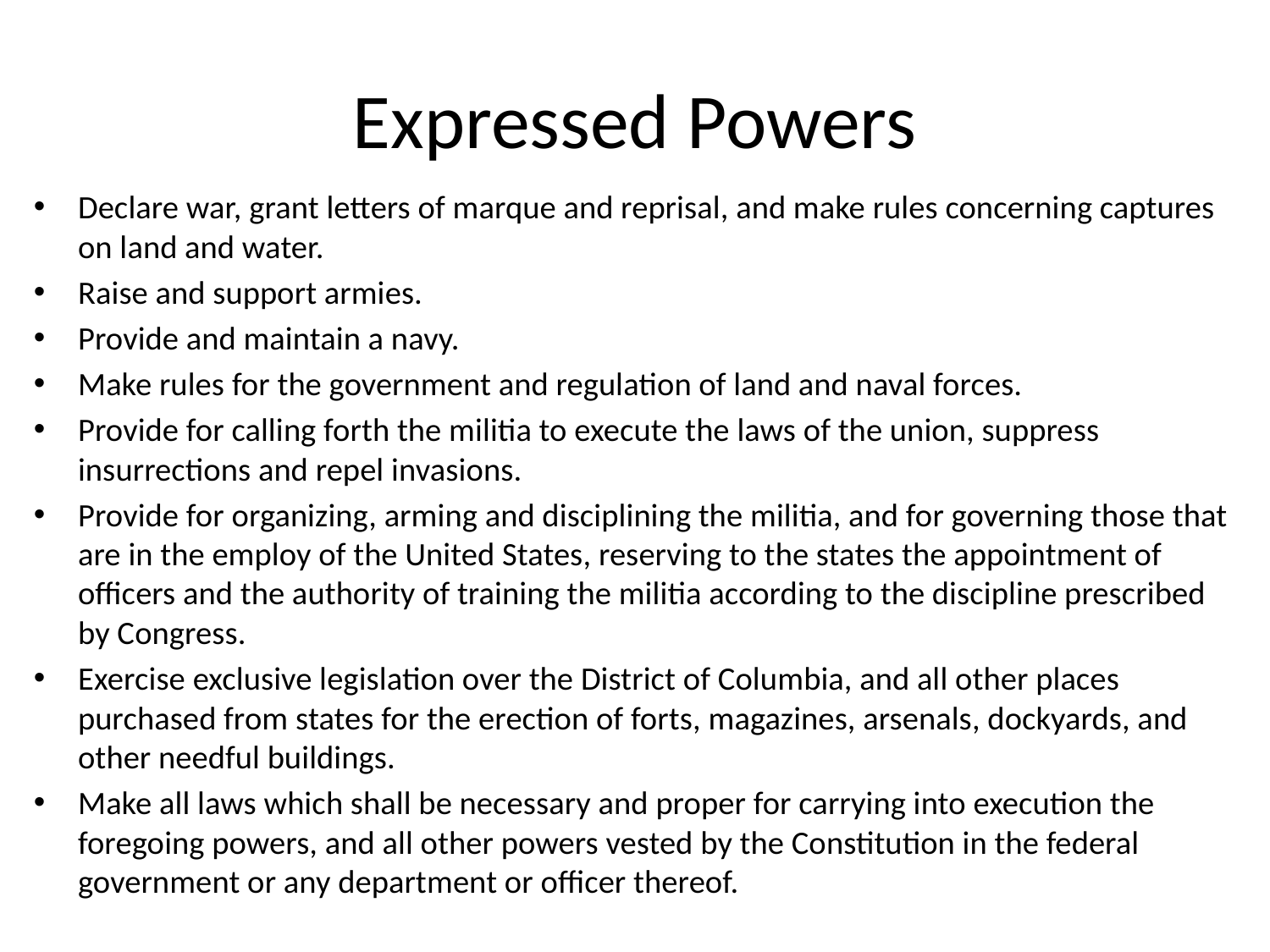

# Expressed Powers
Declare war, grant letters of marque and reprisal, and make rules concerning captures on land and water.
Raise and support armies.
Provide and maintain a navy.
Make rules for the government and regulation of land and naval forces.
Provide for calling forth the militia to execute the laws of the union, suppress insurrections and repel invasions.
Provide for organizing, arming and disciplining the militia, and for governing those that are in the employ of the United States, reserving to the states the appointment of officers and the authority of training the militia according to the discipline prescribed by Congress.
Exercise exclusive legislation over the District of Columbia, and all other places purchased from states for the erection of forts, magazines, arsenals, dockyards, and other needful buildings.
Make all laws which shall be necessary and proper for carrying into execution the foregoing powers, and all other powers vested by the Constitution in the federal government or any department or officer thereof.